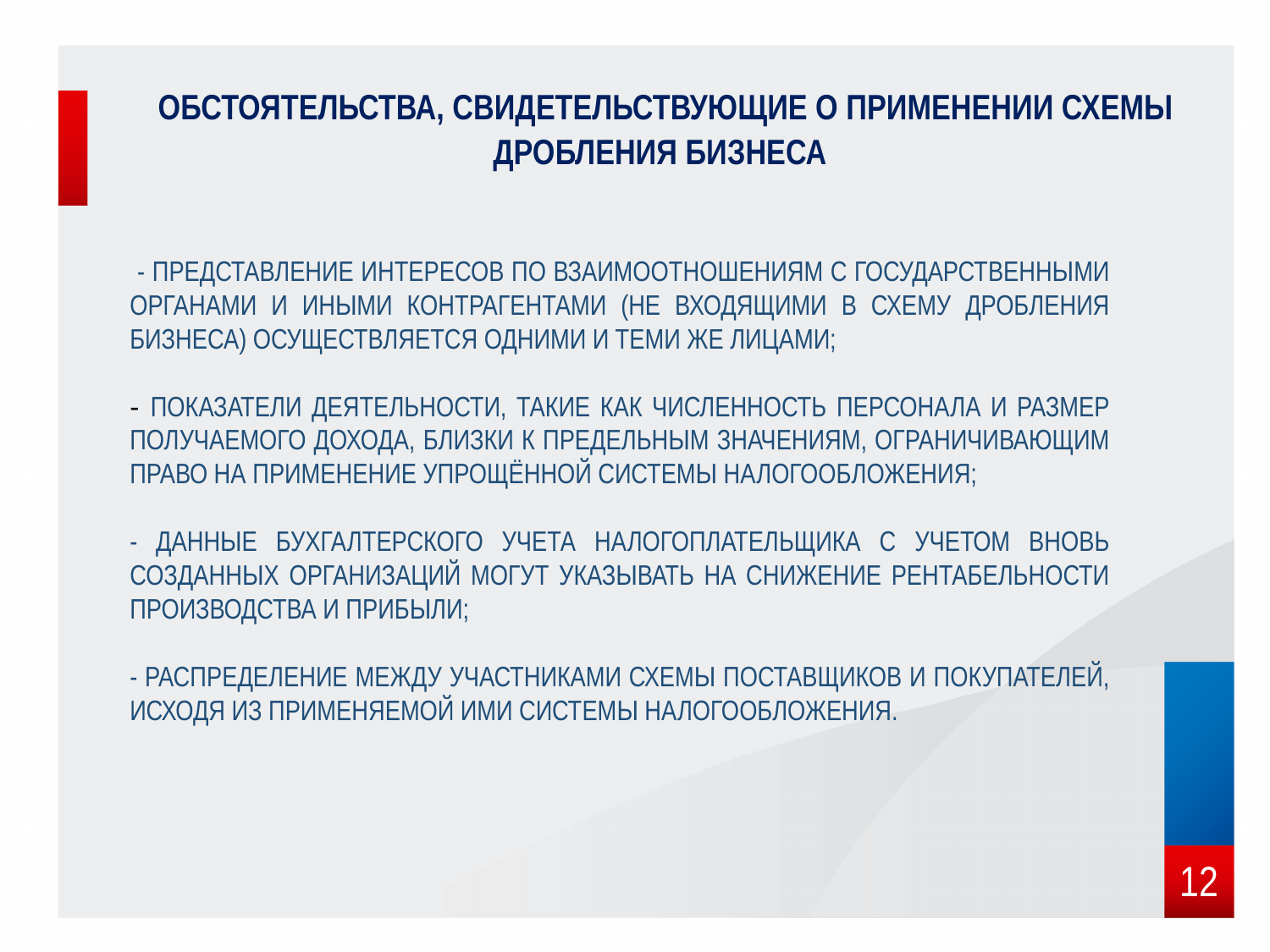

# обстоятельства, свидетельствующие о применении схемы дробления бизнеса

 - представление интересов по взаимоотношениям с государственными органами и иными контрагентами (не входящими в схему дробления бизнеса) осуществляется одними и теми же лицами;

- показатели деятельности, такие как численность персонала и размер получаемого дохода, близки к предельным значениям, ограничивающим право на применение упрощённой системы налогообложения;

- данные бухгалтерского учета налогоплательщика с учетом вновь созданных организаций могут указывать на снижение рентабельности производства и прибыли;

- распределение между участниками схемы поставщиков и покупателей, исходя из применяемой ими системы налогообложения.

12